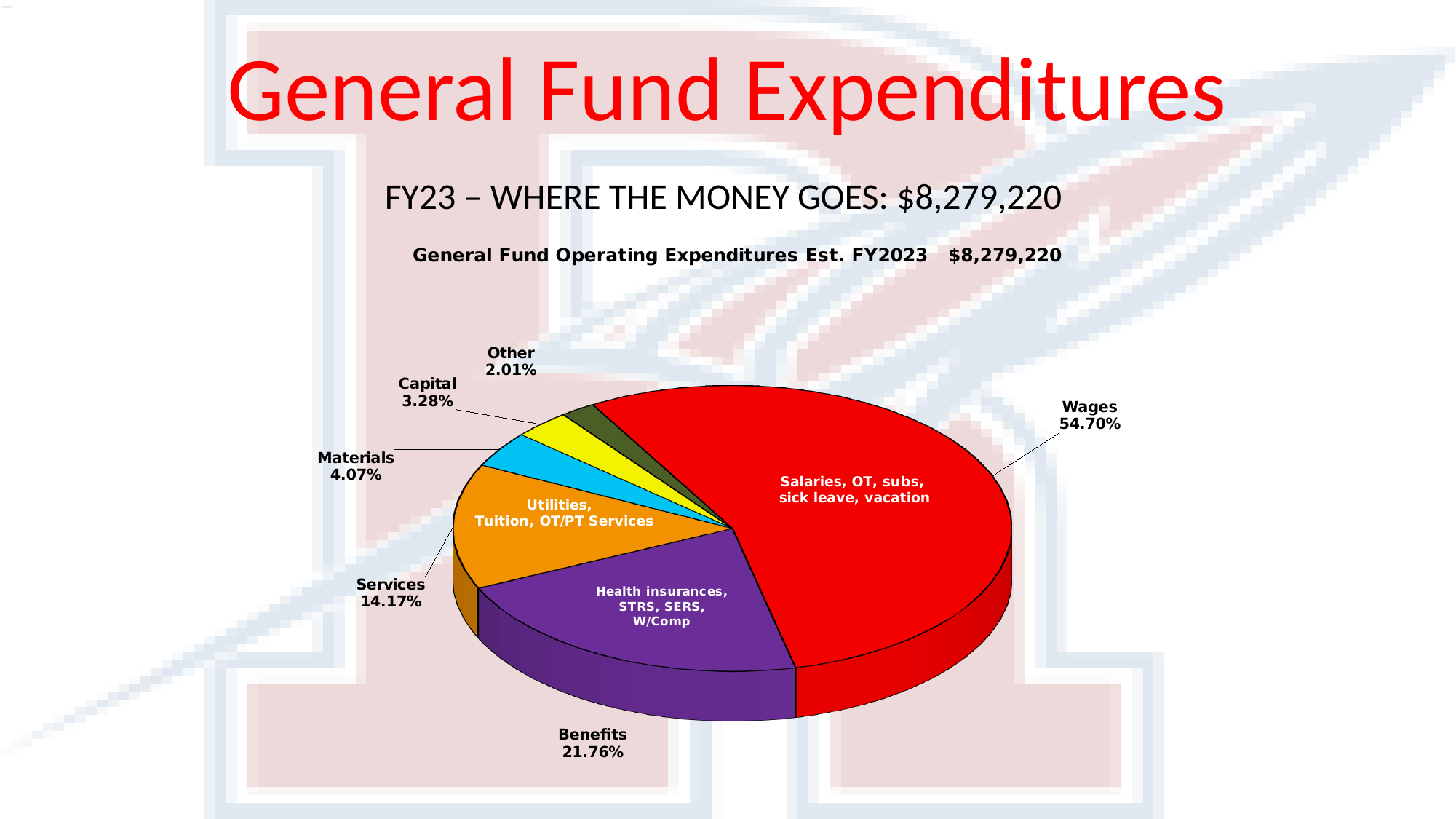

# General Fund Expenditures
FY23 – WHERE THE MONEY GOES: $8,279,220

[unsupported chart]